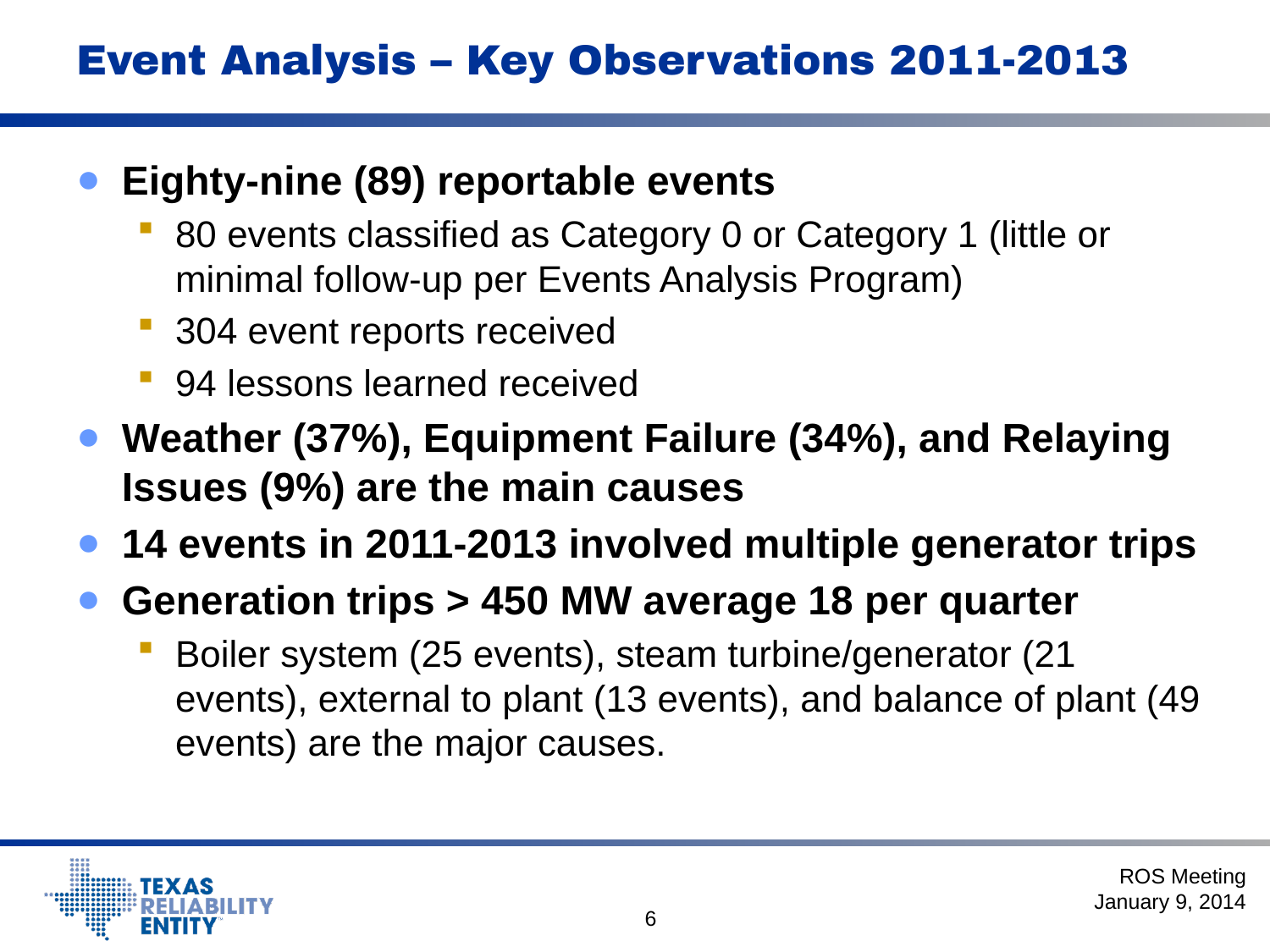

# Event Analysis – Key Observations 2011-2013
Eighty-nine (89) reportable events
80 events classified as Category 0 or Category 1 (little or minimal follow-up per Events Analysis Program)
304 event reports received
94 lessons learned received
Weather (37%), Equipment Failure (34%), and Relaying Issues (9%) are the main causes
14 events in 2011-2013 involved multiple generator trips
Generation trips > 450 MW average 18 per quarter
Boiler system (25 events), steam turbine/generator (21 events), external to plant (13 events), and balance of plant (49 events) are the major causes.
ROS Meeting
January 9, 2014